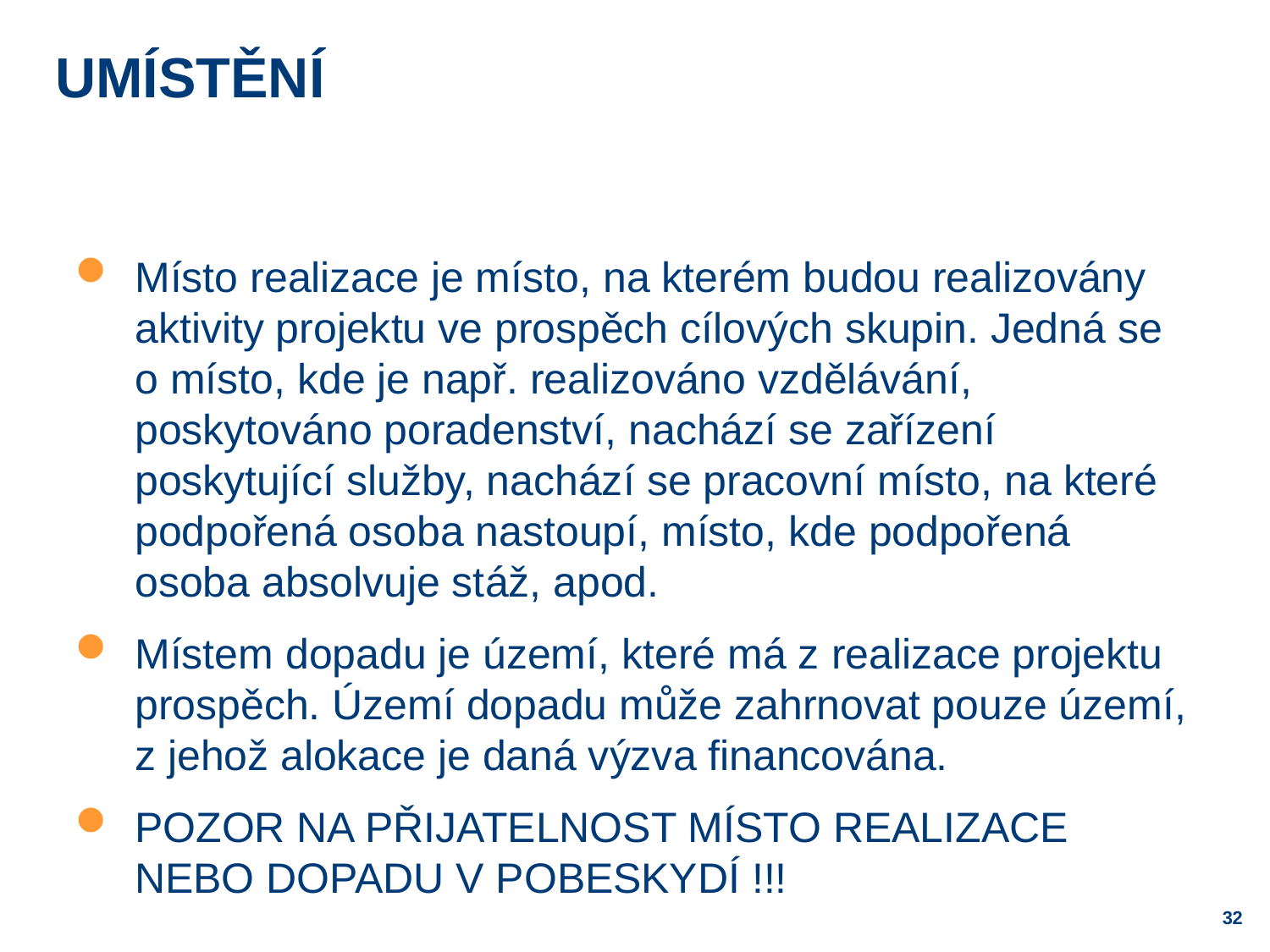

# uMÍSTĚNÍ
Místo realizace je místo, na kterém budou realizovány aktivity projektu ve prospěch cílových skupin. Jedná se o místo, kde je např. realizováno vzdělávání, poskytováno poradenství, nachází se zařízení poskytující služby, nachází se pracovní místo, na které podpořená osoba nastoupí, místo, kde podpořená osoba absolvuje stáž, apod.
Místem dopadu je území, které má z realizace projektu prospěch. Území dopadu může zahrnovat pouze území, z jehož alokace je daná výzva financována.
POZOR NA PŘIJATELNOST MÍSTO REALIZACE NEBO DOPADU V POBESKYDÍ !!!
32